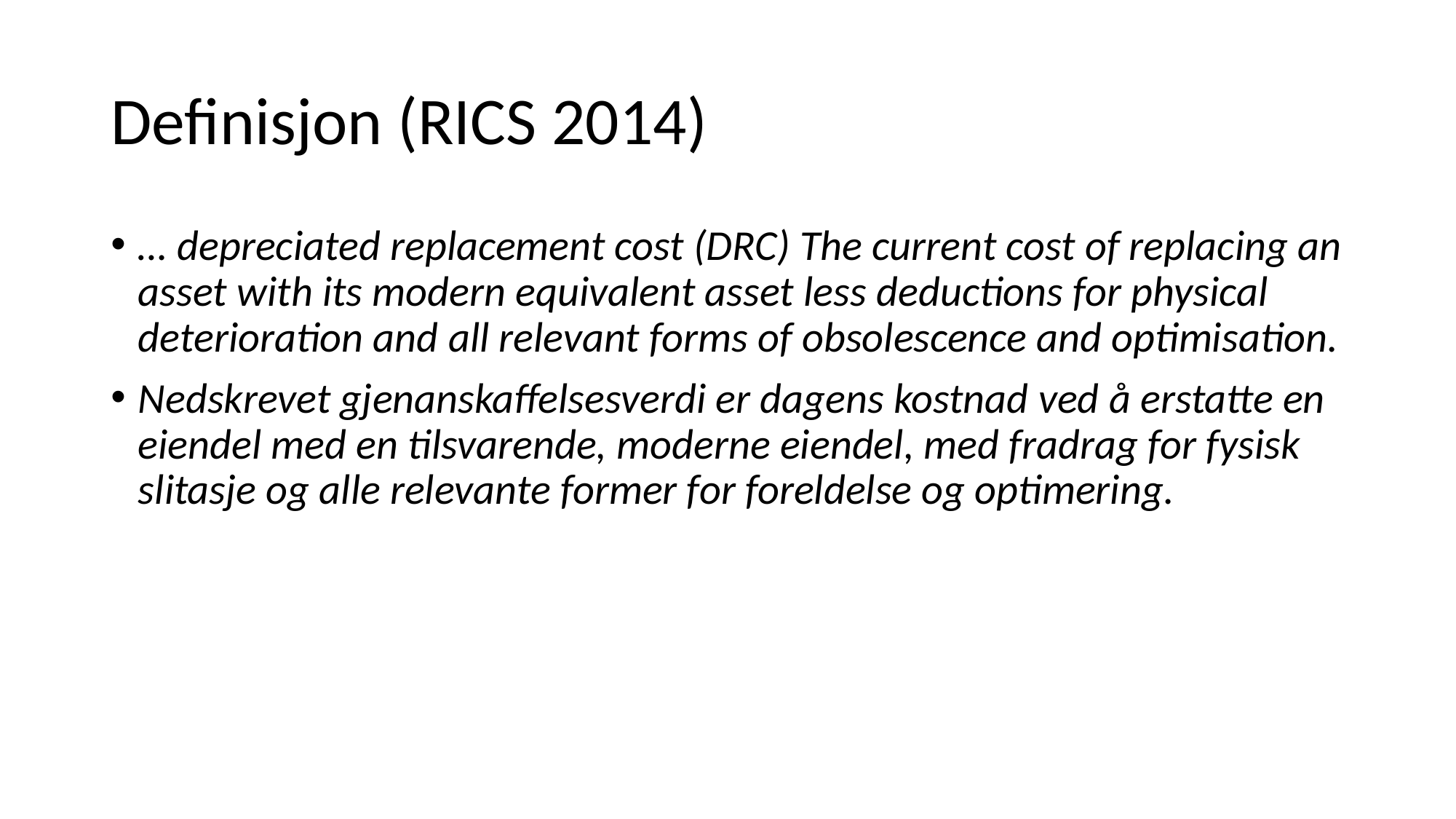

# Definisjon (RICS 2014)
… depreciated replacement cost (DRC) The current cost of replacing an asset with its modern equivalent asset less deductions for physical deterioration and all relevant forms of obsolescence and optimisation.
Nedskrevet gjenanskaffelsesverdi er dagens kostnad ved å erstatte en eiendel med en tilsvarende, moderne eiendel, med fradrag for fysisk slitasje og alle relevante former for foreldelse og optimering.